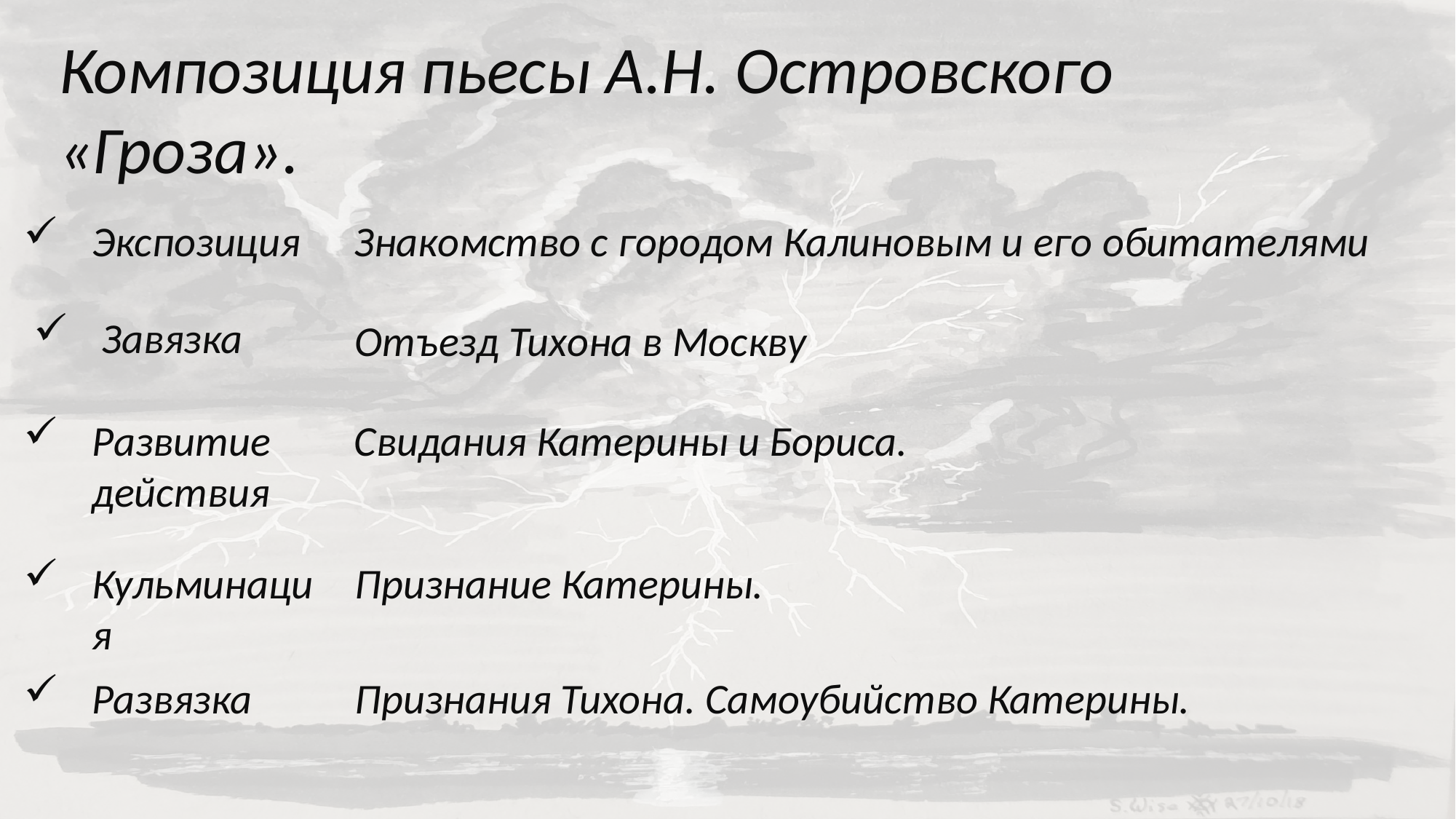

Композиция пьесы А.Н. Островского «Гроза».
Экспозиция
Знакомство с городом Калиновым и его обитателями
Завязка
Отъезд Тихона в Москву
Свидания Катерины и Бориса.
Развитие действия
Кульминация
Признание Катерины.
Развязка
Признания Тихона. Самоубийство Катерины.